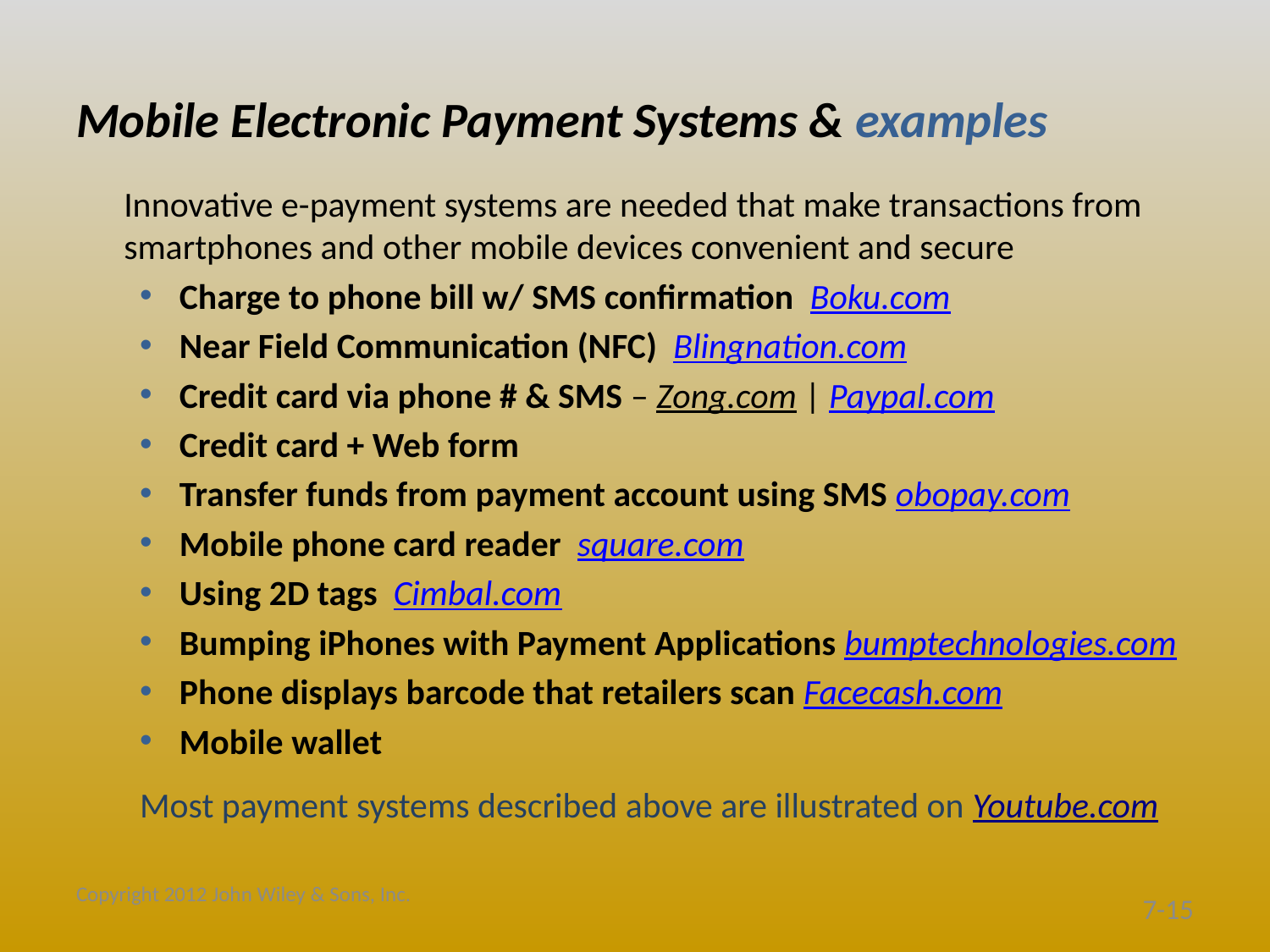

# Mobile Electronic Payment Systems & examples
	Innovative e-payment systems are needed that make transactions from smartphones and other mobile devices convenient and secure
Charge to phone bill w/ SMS confirmation  Boku.com
Near Field Communication (NFC)  Blingnation.com
Credit card via phone # & SMS – Zong.com | Paypal.com
Credit card + Web form
Transfer funds from payment account using SMS obopay.com
Mobile phone card reader  square.com
Using 2D tags  Cimbal.com
Bumping iPhones with Payment Applications bumptechnologies.com
Phone displays barcode that retailers scan Facecash.com
Mobile wallet
Most payment systems described above are illustrated on Youtube.com

Copyright 2012 John Wiley & Sons, Inc.
7-15